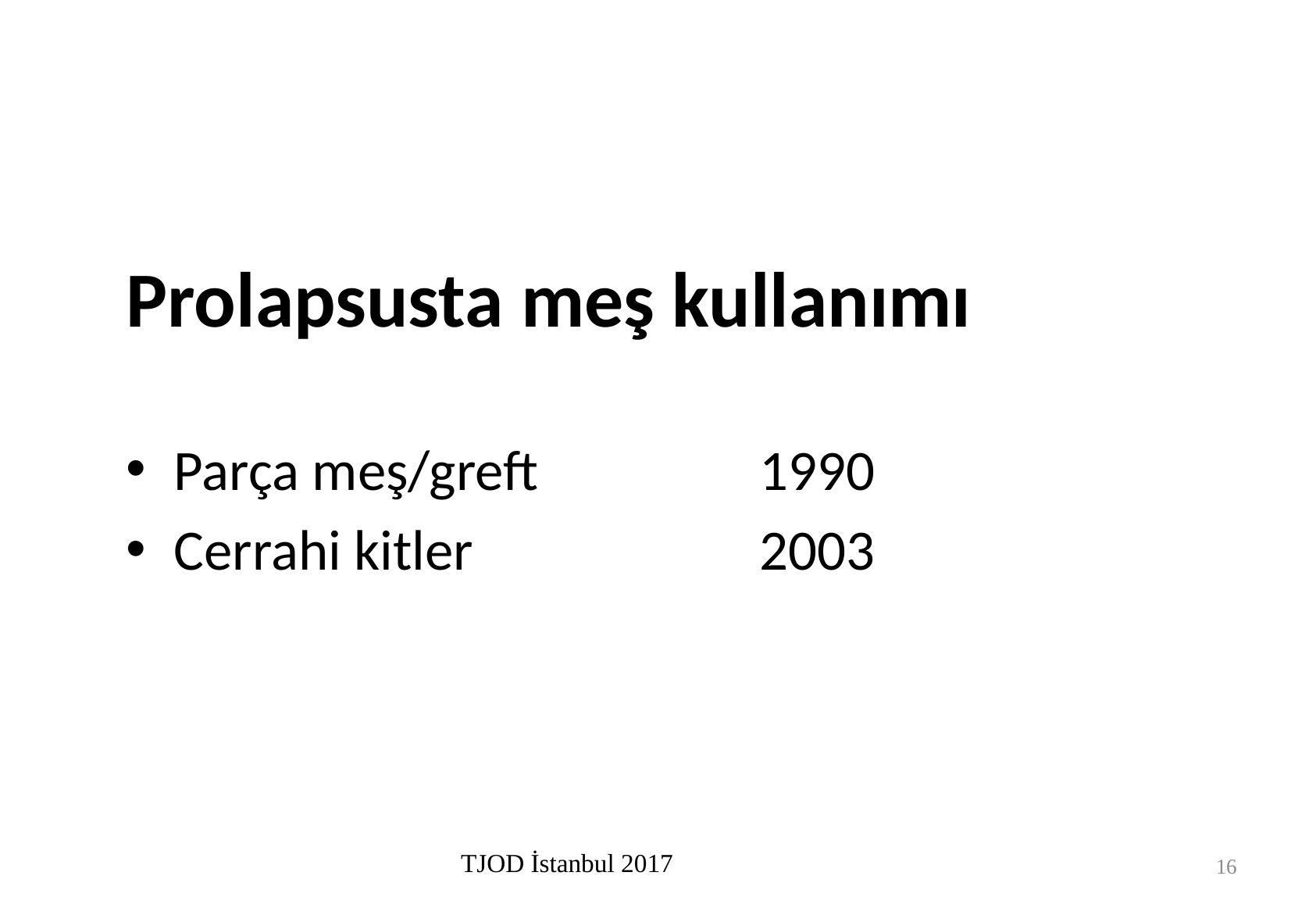

Prolapsusta meş kullanımı

Parça meş/greft		1990
Cerrahi kitler			2003
TJOD İstanbul 2017
16